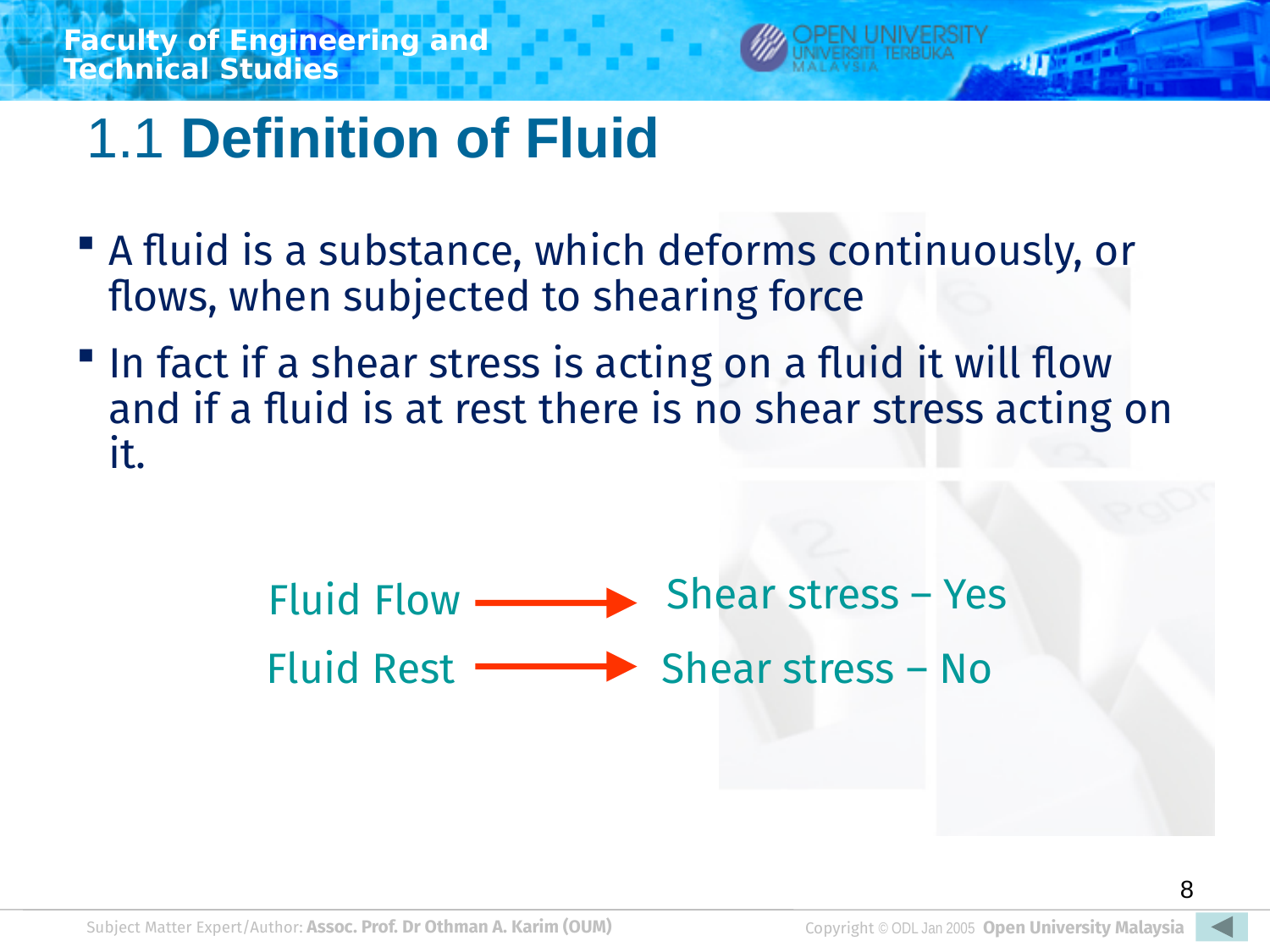

# 1.1 Definition of Fluid
A fluid is a substance, which deforms continuously, or flows, when subjected to shearing force
In fact if a shear stress is acting on a fluid it will flow and if a fluid is at rest there is no shear stress acting on it.

Shear stress – Yes
Fluid Flow

Fluid Rest
Shear stress – No

8
Copyright © ODL Jan 2005  Open University Malaysia